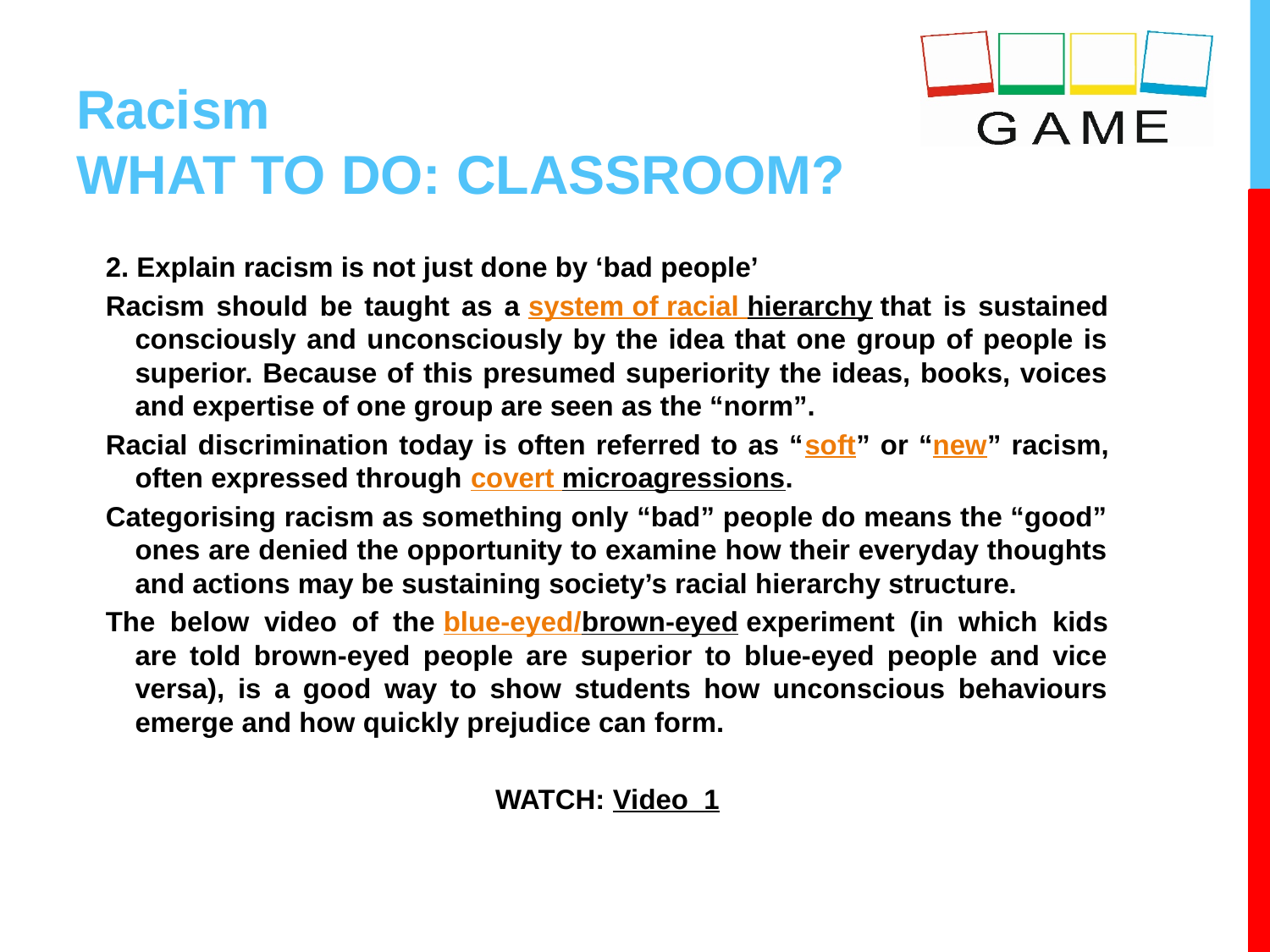

# Racism WHAT TO DO: CLASSROOM?
2. Explain racism is not just done by ‘bad people’
Racism should be taught as a system of racial hierarchy that is sustained consciously and unconsciously by the idea that one group of people is superior. Because of this presumed superiority the ideas, books, voices and expertise of one group are seen as the “norm”.
Racial discrimination today is often referred to as “soft” or “new” racism, often expressed through covert microagressions.
Categorising racism as something only “bad” people do means the “good” ones are denied the opportunity to examine how their everyday thoughts and actions may be sustaining society’s racial hierarchy structure.
The below video of the blue-eyed/brown-eyed experiment (in which kids are told brown-eyed people are superior to blue-eyed people and vice versa), is a good way to show students how unconscious behaviours emerge and how quickly prejudice can form.

WATCH: Video_1